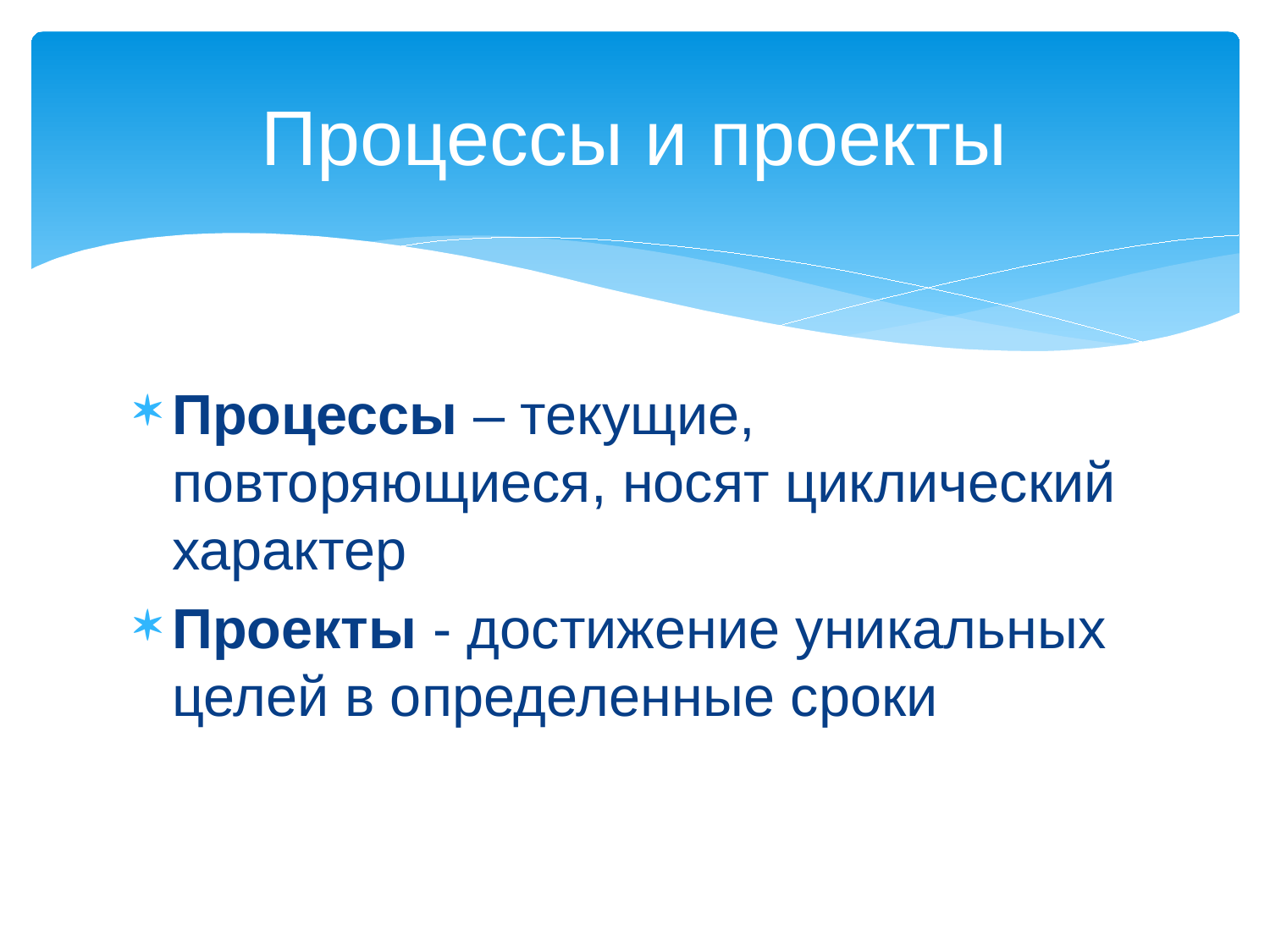

# Процессы и проекты
Процессы – текущие, повторяющиеся, носят циклический характер
Проекты - достижение уникальных целей в определенные сроки